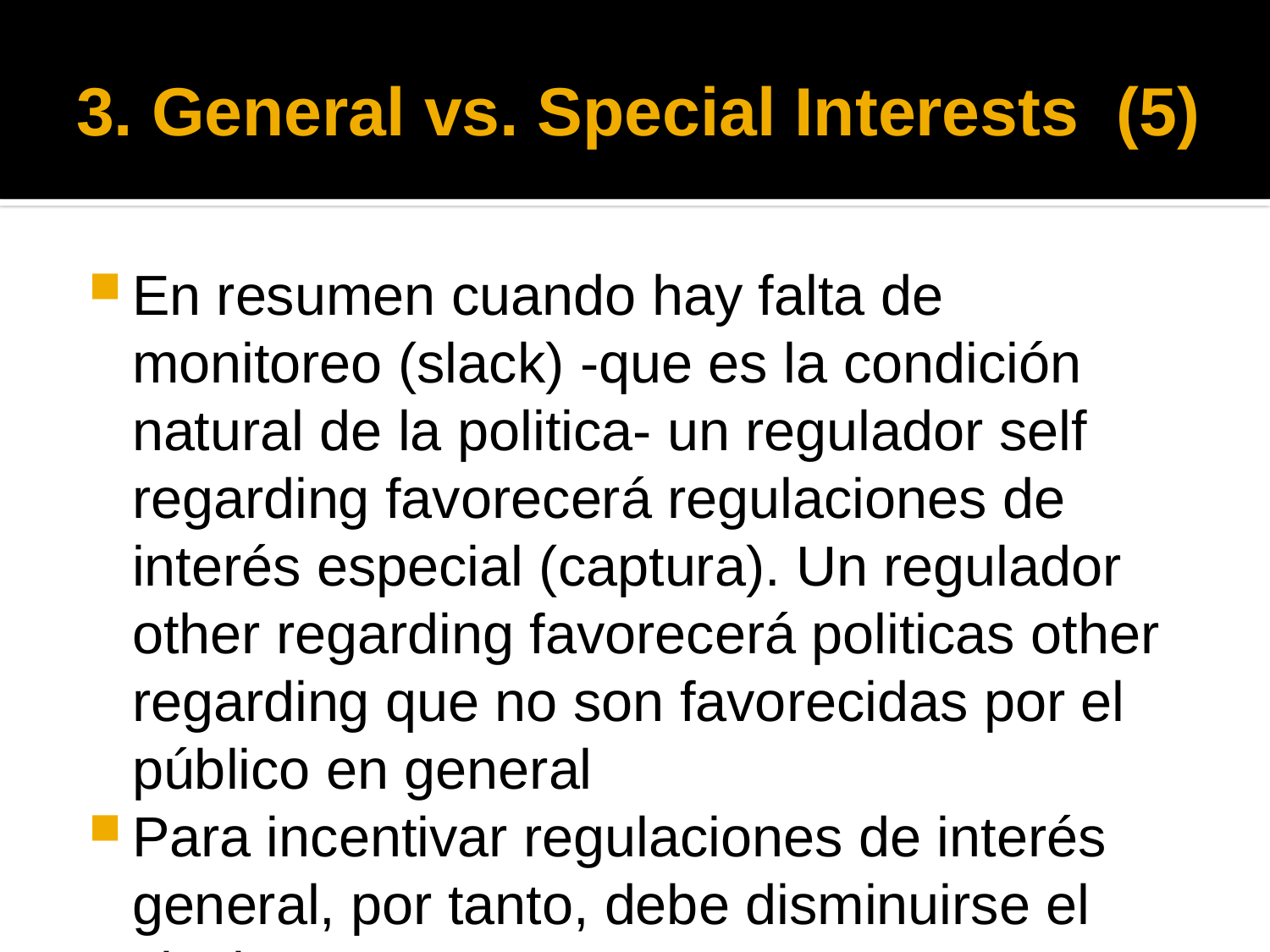

# 3. General vs. Special Interests  (5)
En resumen cuando hay falta de monitoreo (slack) -que es la condición natural de la politica- un regulador self regarding favorecerá regulaciones de interés especial (captura). Un regulador other regarding favorecerá politicas other regarding que no son favorecidas por el público en general
Para incentivar regulaciones de interés general, por tanto, debe disminuirse el slack